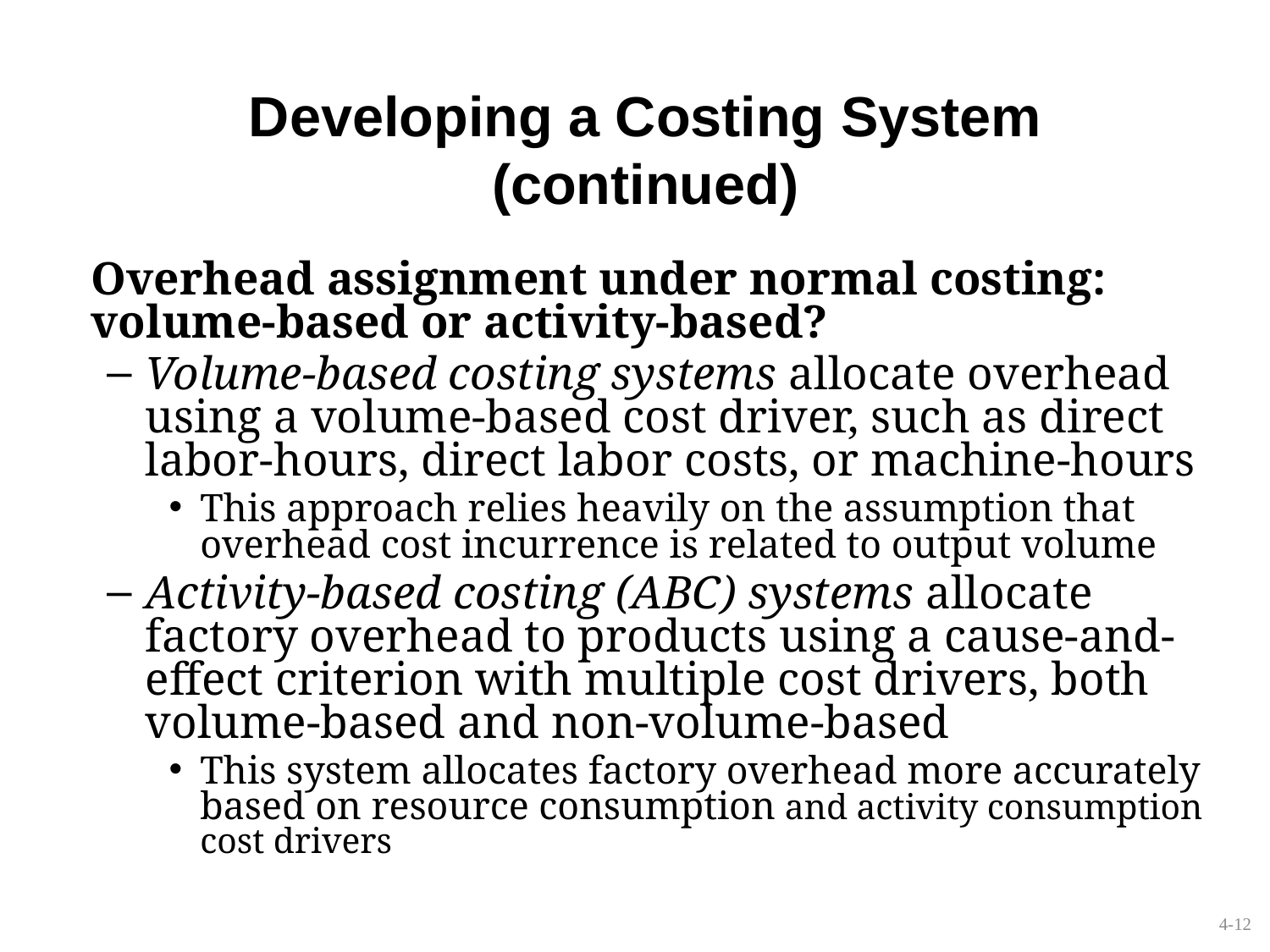

Developing a Costing System (continued)
	Overhead assignment under normal costing:  volume-based or activity-based?
Volume-based costing systems allocate overhead using a volume-based cost driver, such as direct labor-hours, direct labor costs, or machine-hours
This approach relies heavily on the assumption that overhead cost incurrence is related to output volume
Activity-based costing (ABC) systems allocate factory overhead to products using a cause-and-effect criterion with multiple cost drivers, both volume-based and non-volume-based
This system allocates factory overhead more accurately based on resource consumption and activity consumption cost drivers
4-12